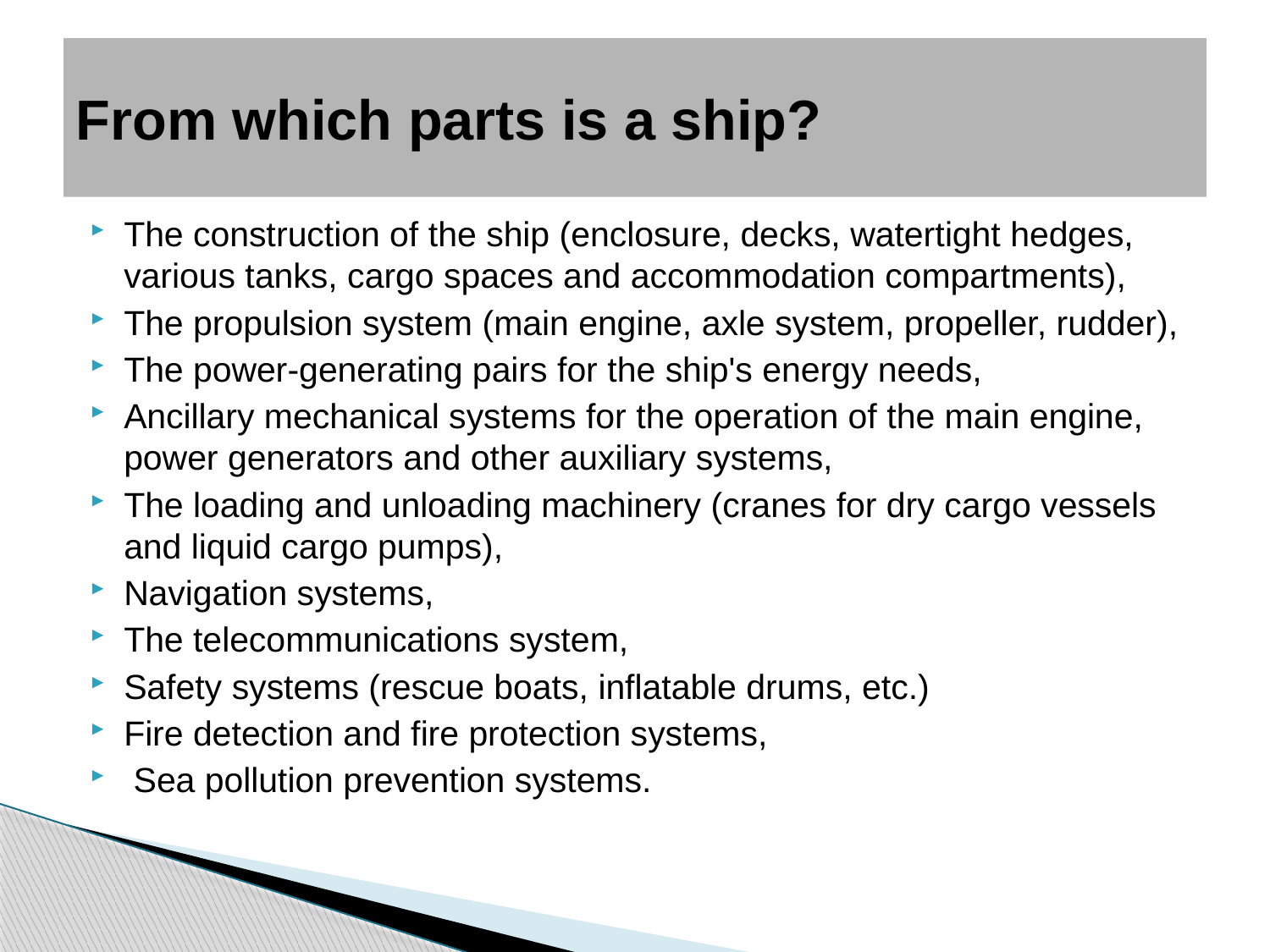

# From which parts is a ship?
The construction of the ship (enclosure, decks, watertight hedges, various tanks, cargo spaces and accommodation compartments),
The propulsion system (main engine, axle system, propeller, rudder),
The power-generating pairs for the ship's energy needs,
Ancillary mechanical systems for the operation of the main engine, power generators and other auxiliary systems,
The loading and unloading machinery (cranes for dry cargo vessels and liquid cargo pumps),
Navigation systems,
The telecommunications system,
Safety systems (rescue boats, inflatable drums, etc.)
Fire detection and fire protection systems,
 Sea pollution prevention systems.